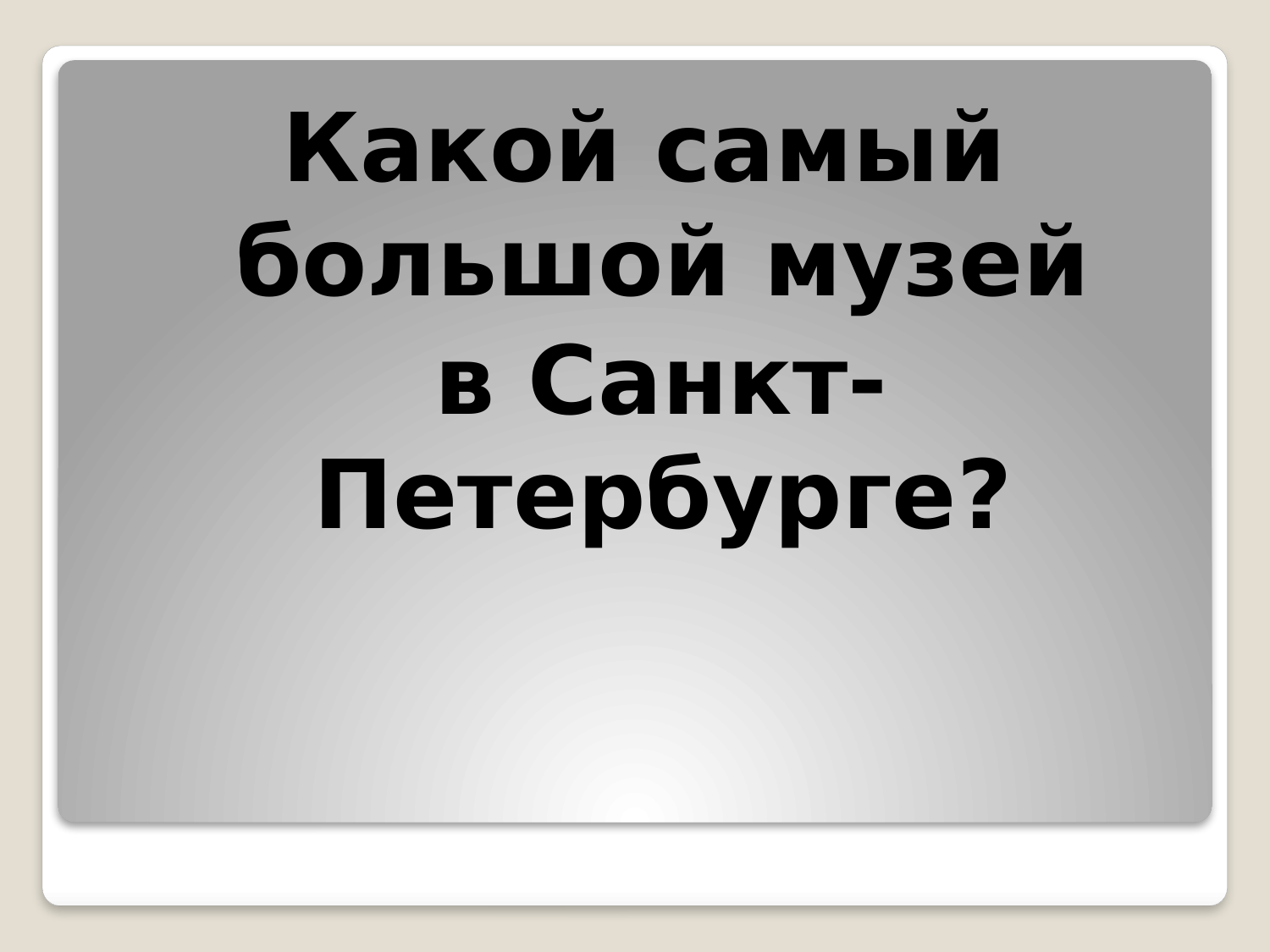

Какой самый большой музей
 в Санкт-Петербурге?
#